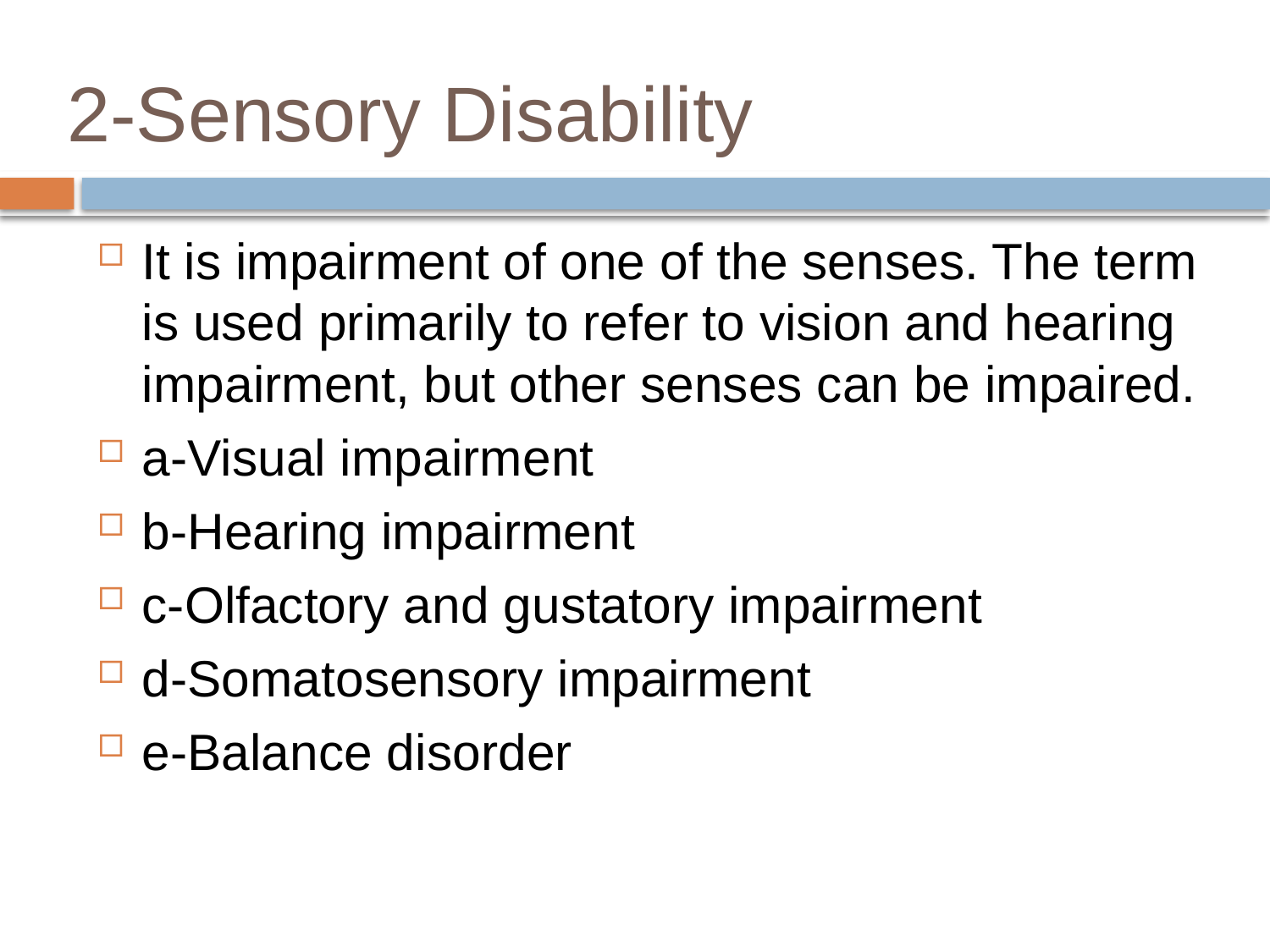

# 2-Sensory Disability
It is impairment of one of the senses. The term is used primarily to refer to vision and hearing impairment, but other senses can be impaired.
a-Visual impairment
b-Hearing impairment
c-Olfactory and gustatory impairment
d-Somatosensory impairment
e-Balance disorder